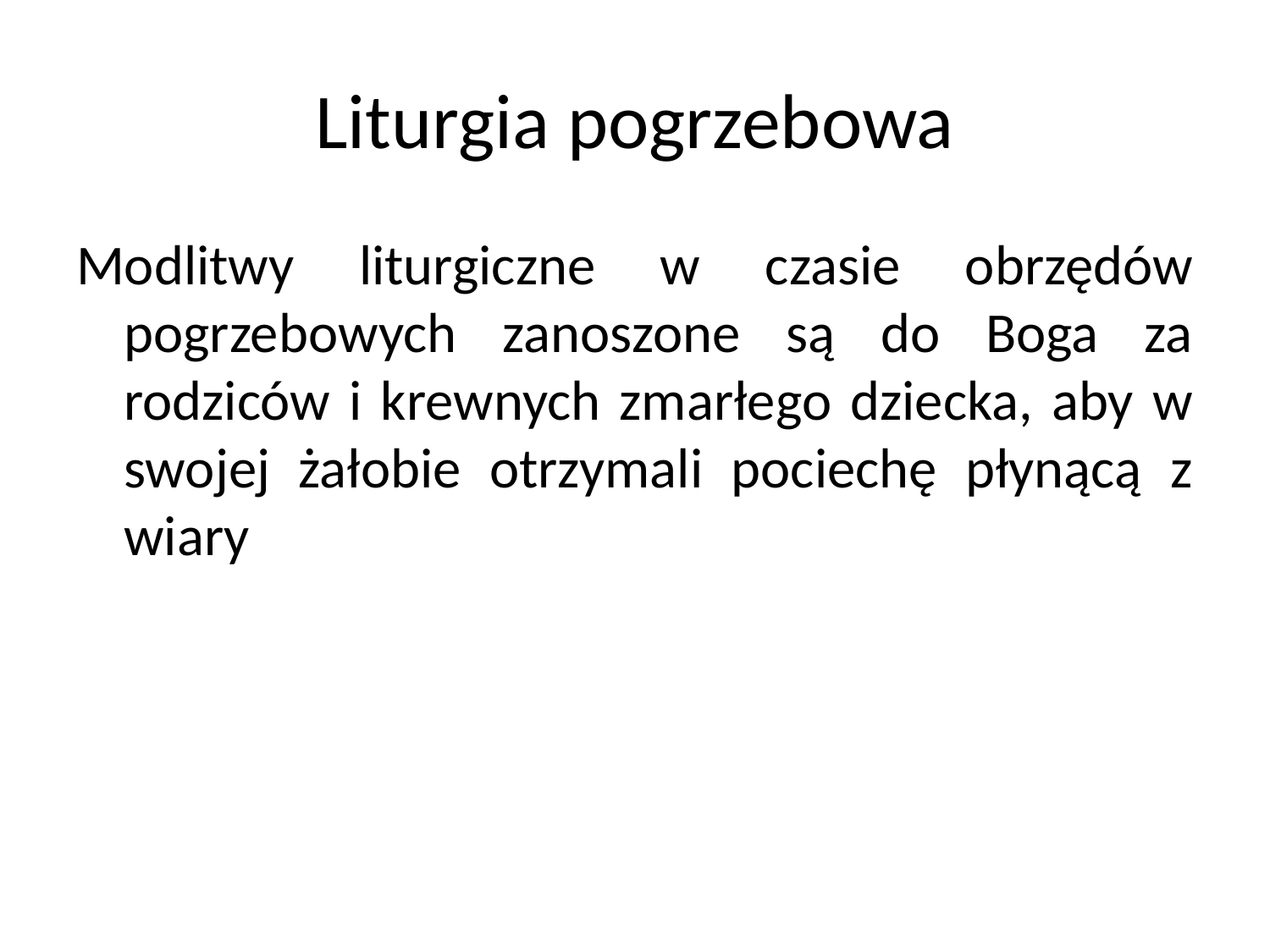

# Liturgia pogrzebowa
Modlitwy liturgiczne w czasie obrzędów pogrzebowych zanoszone są do Boga za rodziców i krewnych zmarłego dziecka, aby w swojej żałobie otrzymali pociechę płynącą z wiary